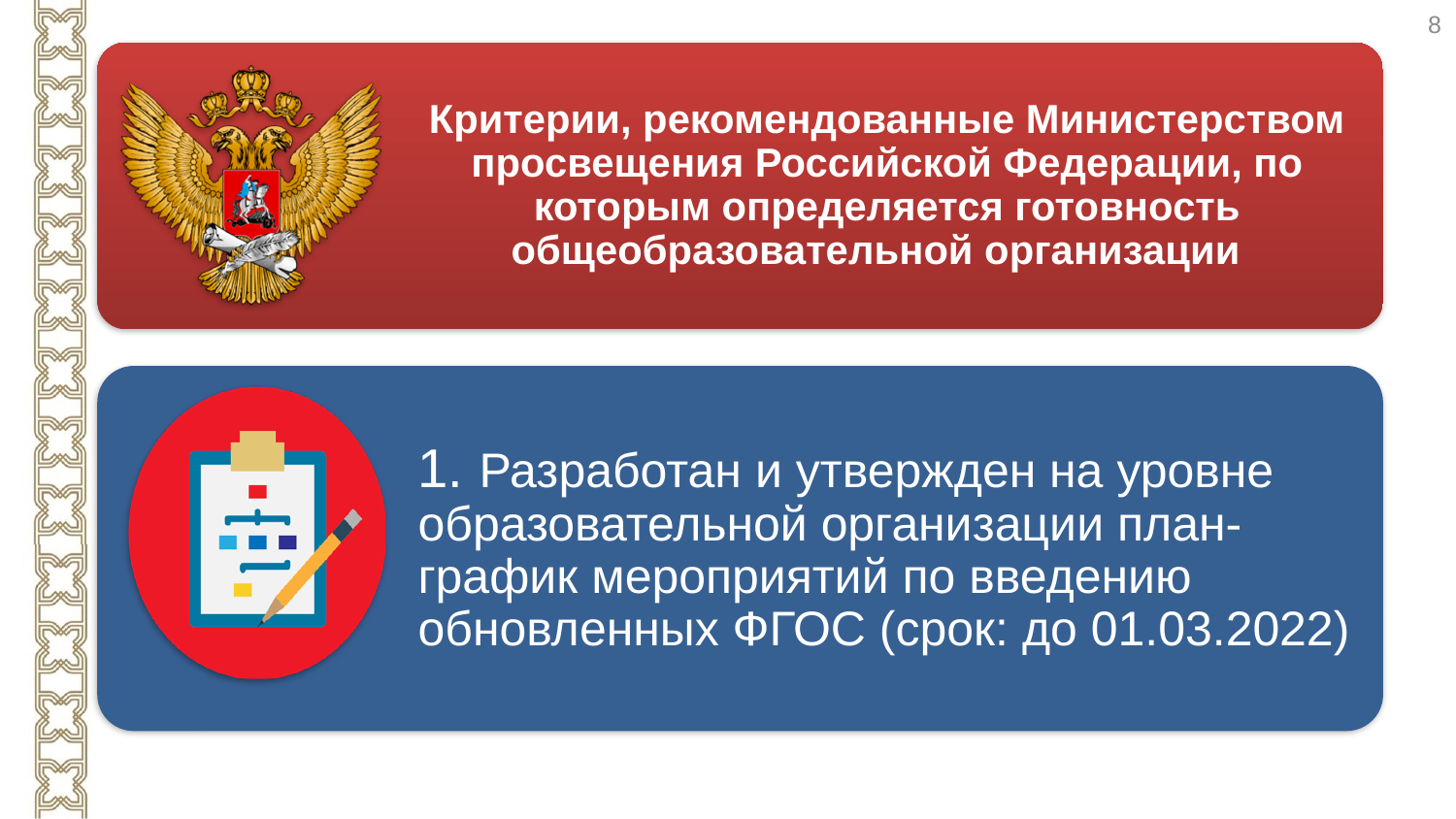

8
Критерии, рекомендованные Министерством просвещения Российской Федерации, по которым определяется готовность общеобразовательной организации
1. Разработан и утвержден на уровне образовательной организации план- график мероприятий по введению обновленных ФГОС (срок: до 01.03.2022)